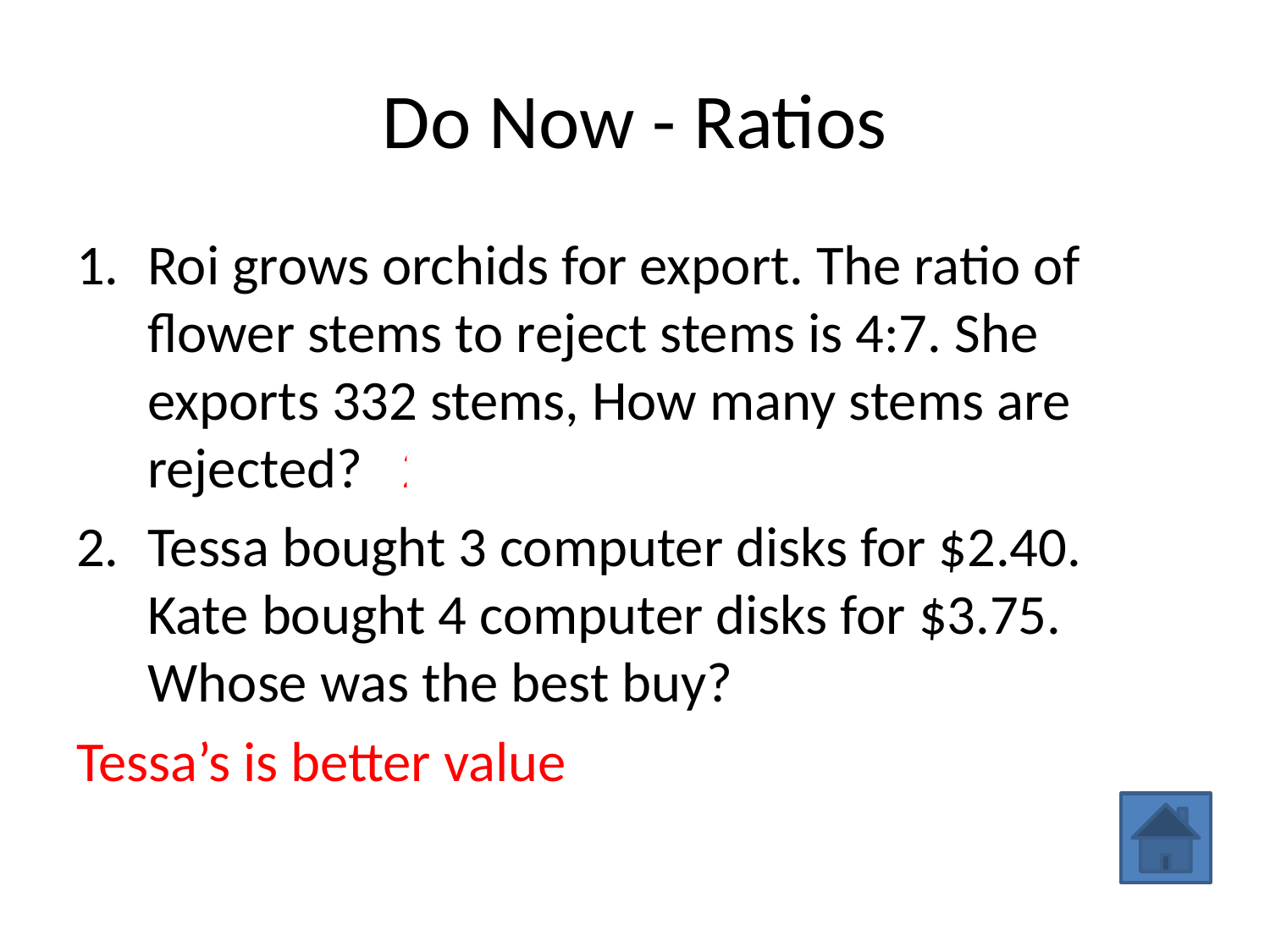

# Do Now - Ratios
Roi grows orchids for export. The ratio of flower stems to reject stems is 4:7. She exports 332 stems, How many stems are rejected?	211 orchids
Tessa bought 3 computer disks for $2.40. Kate bought 4 computer disks for $3.75. Whose was the best buy?
Tessa’s is better value